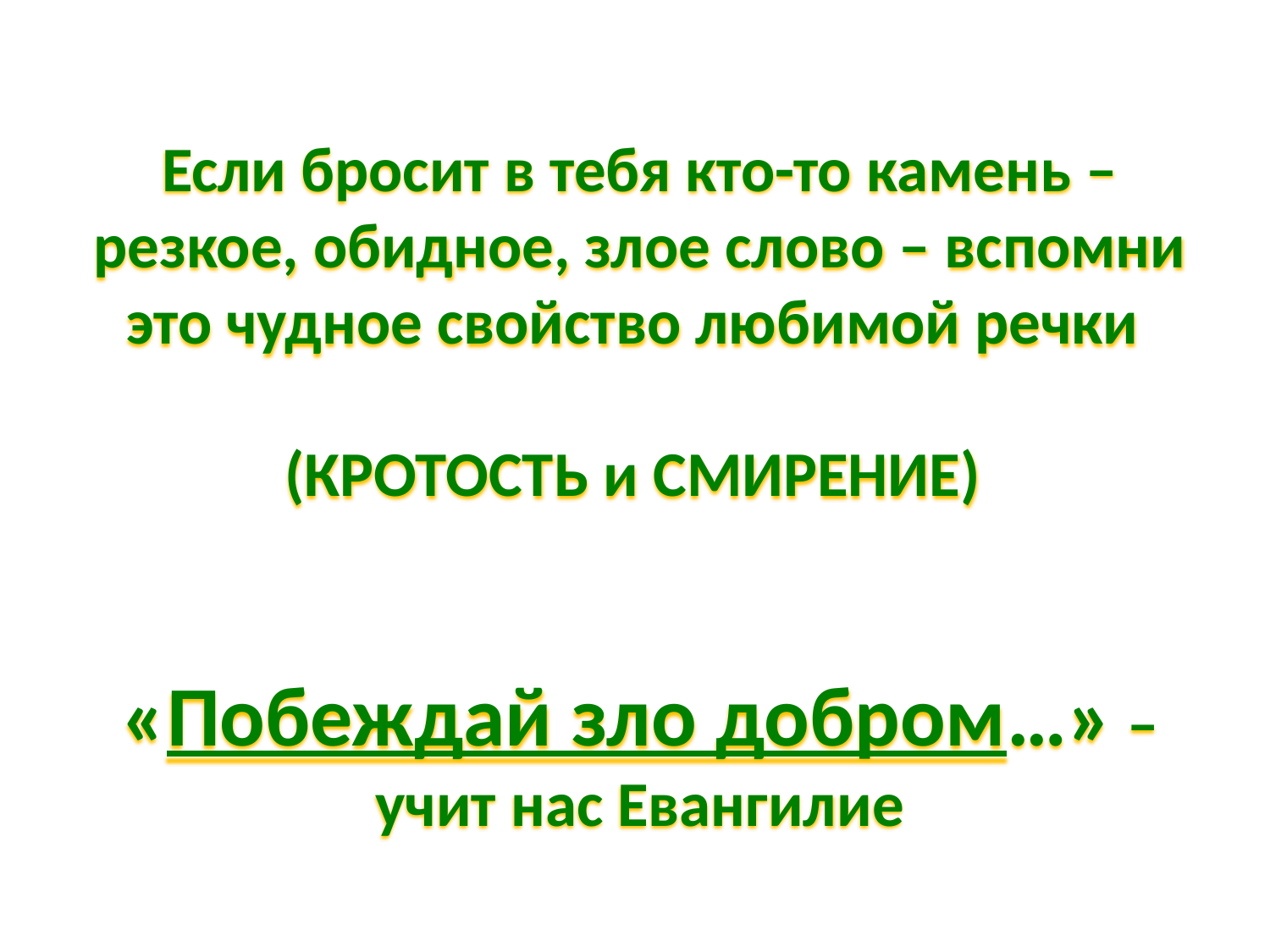

Если бросит в тебя кто-то камень – резкое, обидное, злое слово – вспомни это чудное свойство любимой речки

(КРОТОСТЬ и СМИРЕНИЕ)

«Побеждай зло добром…» – учит нас Евангилие